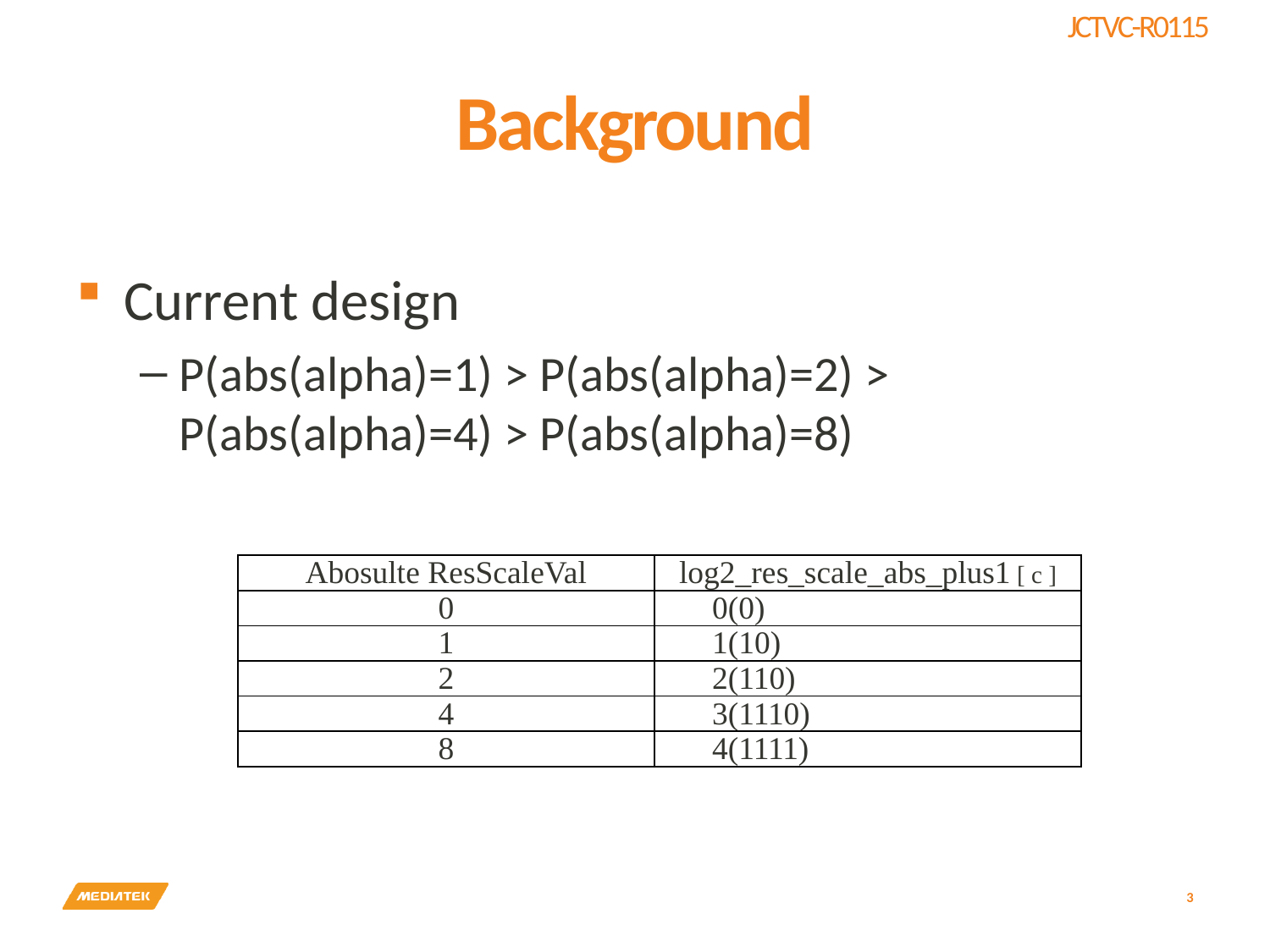

# Background
Current design
P(abs(alpha)=1) > P(abs(alpha)=2) > P(abs(alpha)=4) > P(abs(alpha)=8)
| Abosulte ResScaleVal | log2\_res\_scale\_abs\_plus1 [ c ] |
| --- | --- |
| 0 | 0(0) |
| 1 | 1(10) |
| 2 | 2(110) |
| 4 | 3(1110) |
| 8 | 4(1111) |
3